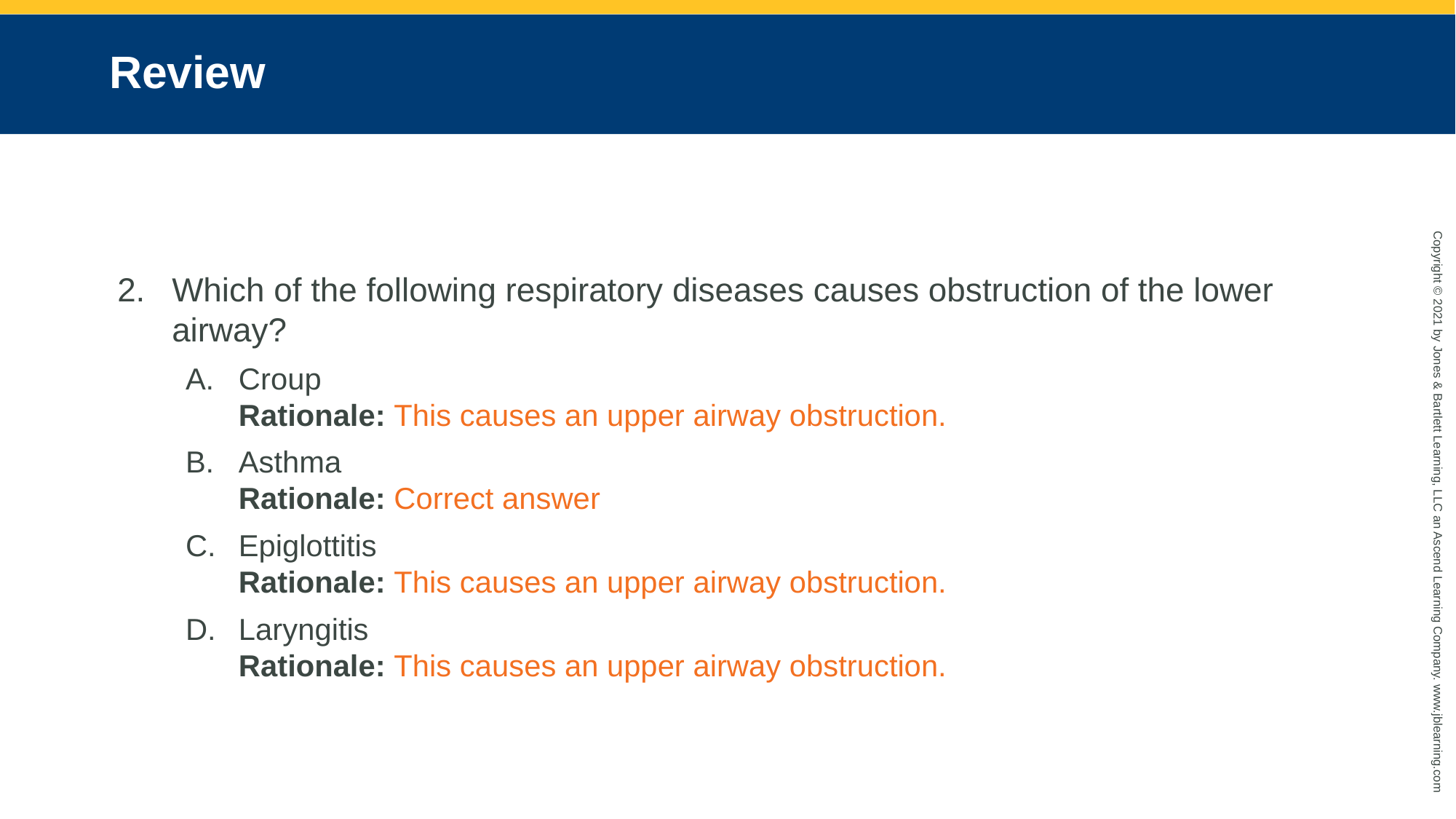

# Review
Which of the following respiratory diseases causes obstruction of the lower airway?
Croup
Rationale: This causes an upper airway obstruction.
Asthma
Rationale: Correct answer
Epiglottitis
Rationale: This causes an upper airway obstruction.
Laryngitis
Rationale: This causes an upper airway obstruction.